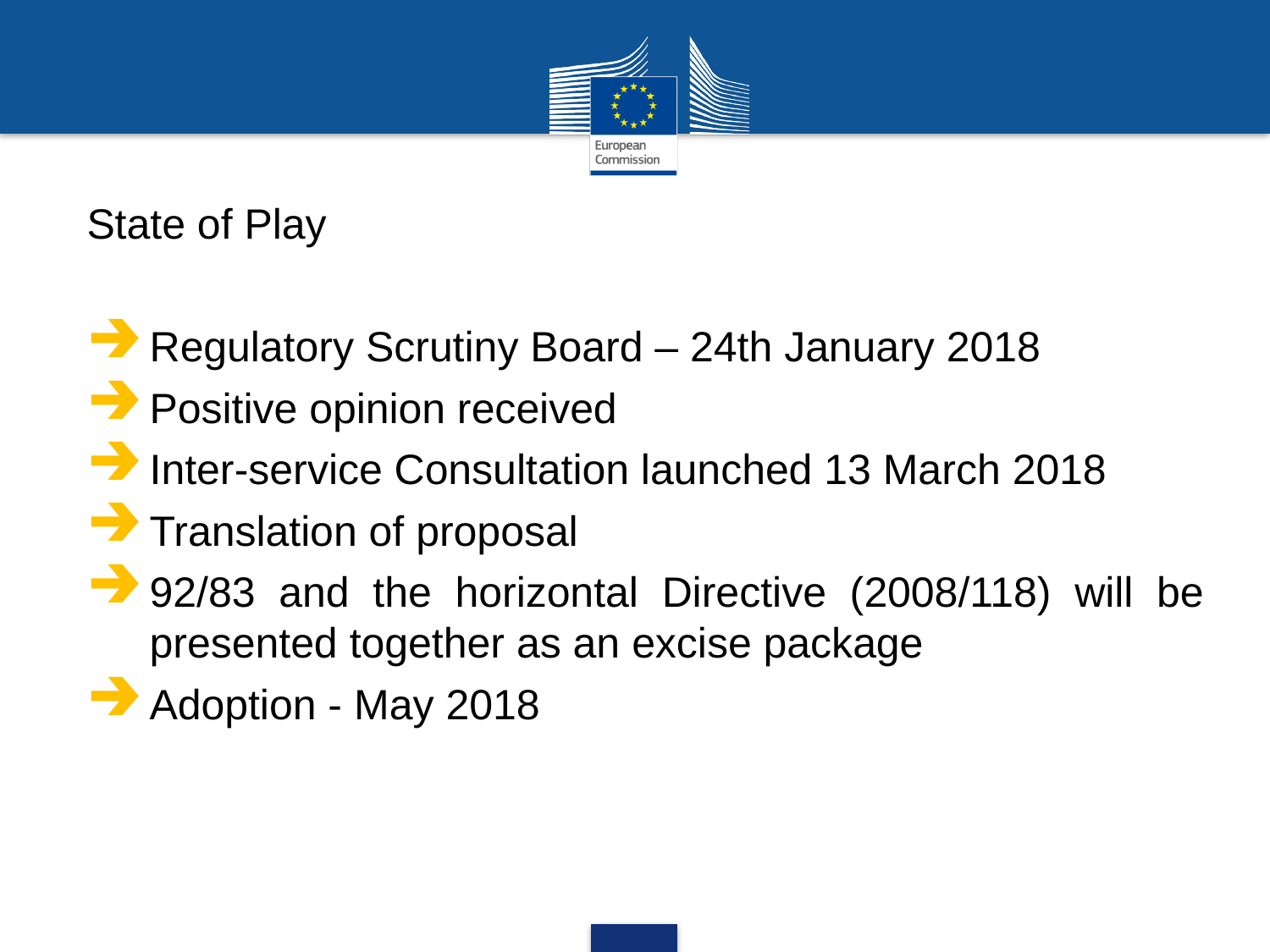

State of Play

Regulatory Scrutiny Board – 24th January 2018
Positive opinion received
Inter-service Consultation launched 13 March 2018
Translation of proposal
92/83 and the horizontal Directive (2008/118) will be presented together as an excise package
Adoption - May 2018